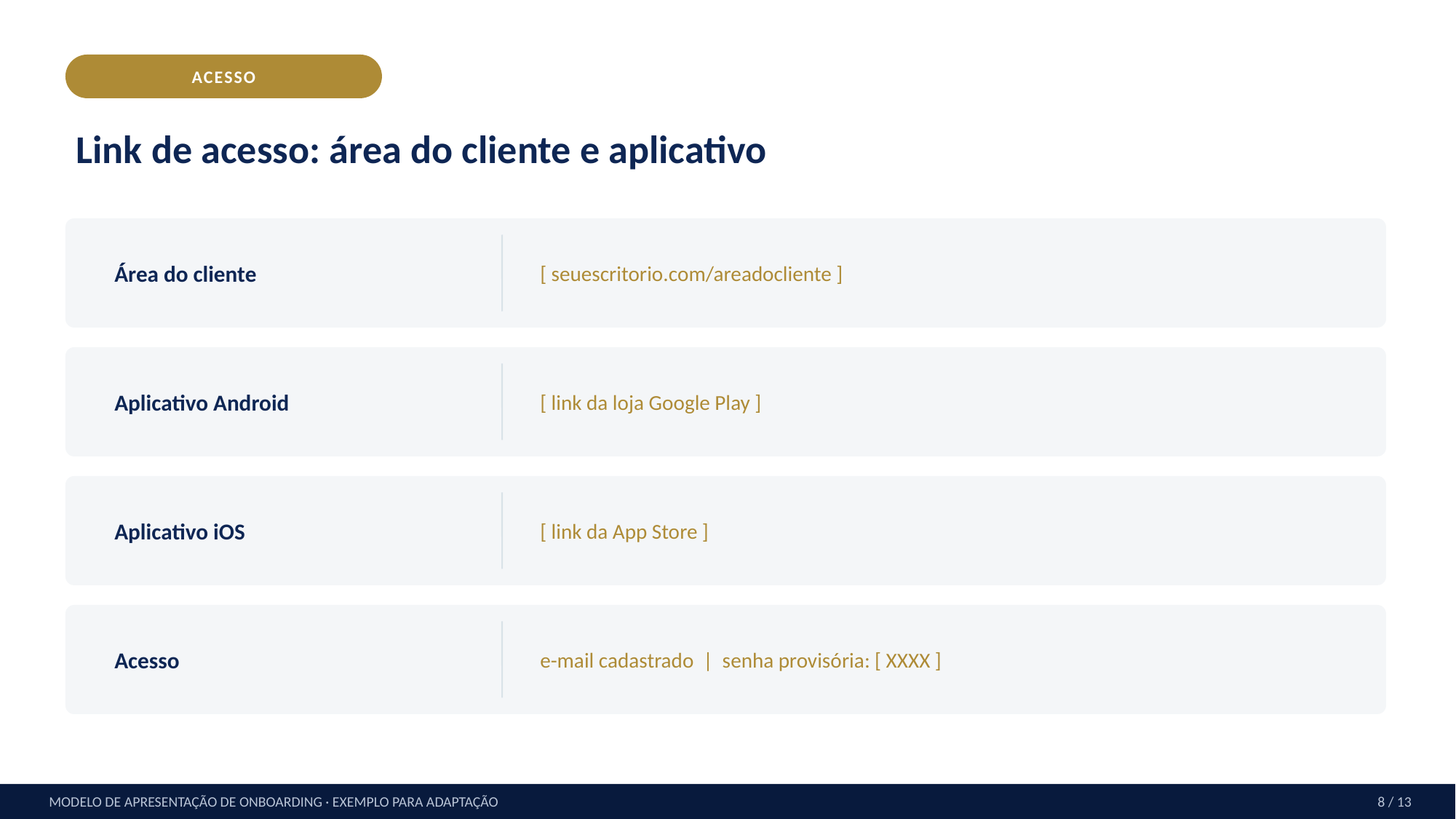

ACESSO
Link de acesso: área do cliente e aplicativo

Área do cliente
[ seuescritorio.com/areadocliente ]

Aplicativo Android
[ link da loja Google Play ]

Aplicativo iOS
[ link da App Store ]

Acesso
e-mail cadastrado  |  senha provisória: [ XXXX ]

MODELO DE APRESENTAÇÃO DE ONBOARDING · EXEMPLO PARA ADAPTAÇÃO
8 / 13